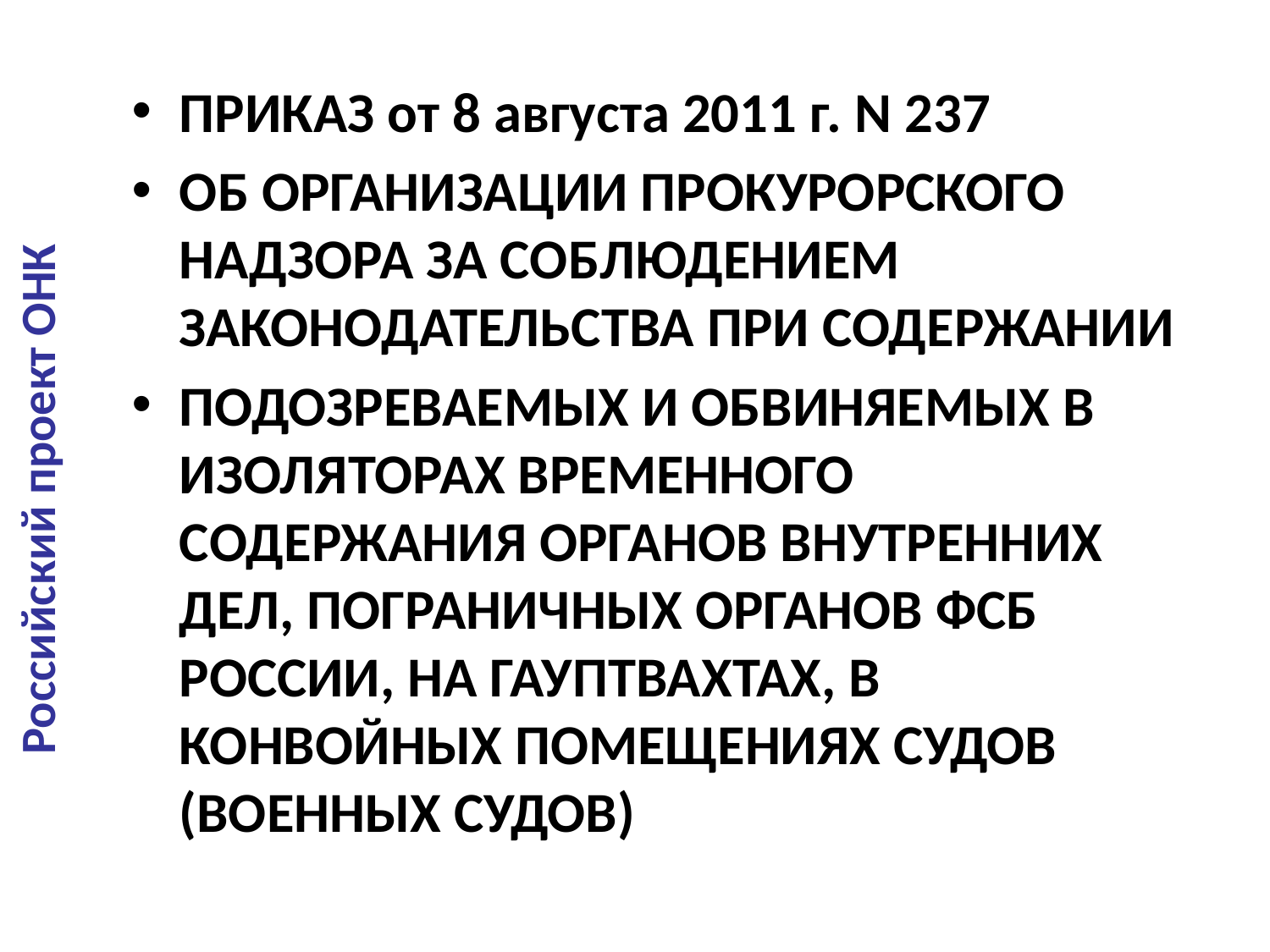

ПРИКАЗ от 8 августа 2011 г. N 237
ОБ ОРГАНИЗАЦИИ ПРОКУРОРСКОГО НАДЗОРА ЗА СОБЛЮДЕНИЕМ ЗАКОНОДАТЕЛЬСТВА ПРИ СОДЕРЖАНИИ
ПОДОЗРЕВАЕМЫХ И ОБВИНЯЕМЫХ В ИЗОЛЯТОРАХ ВРЕМЕННОГО СОДЕРЖАНИЯ ОРГАНОВ ВНУТРЕННИХ ДЕЛ, ПОГРАНИЧНЫХ ОРГАНОВ ФСБ РОССИИ, НА ГАУПТВАХТАХ, В КОНВОЙНЫХ ПОМЕЩЕНИЯХ СУДОВ (ВОЕННЫХ СУДОВ)

Российский проект ОНК